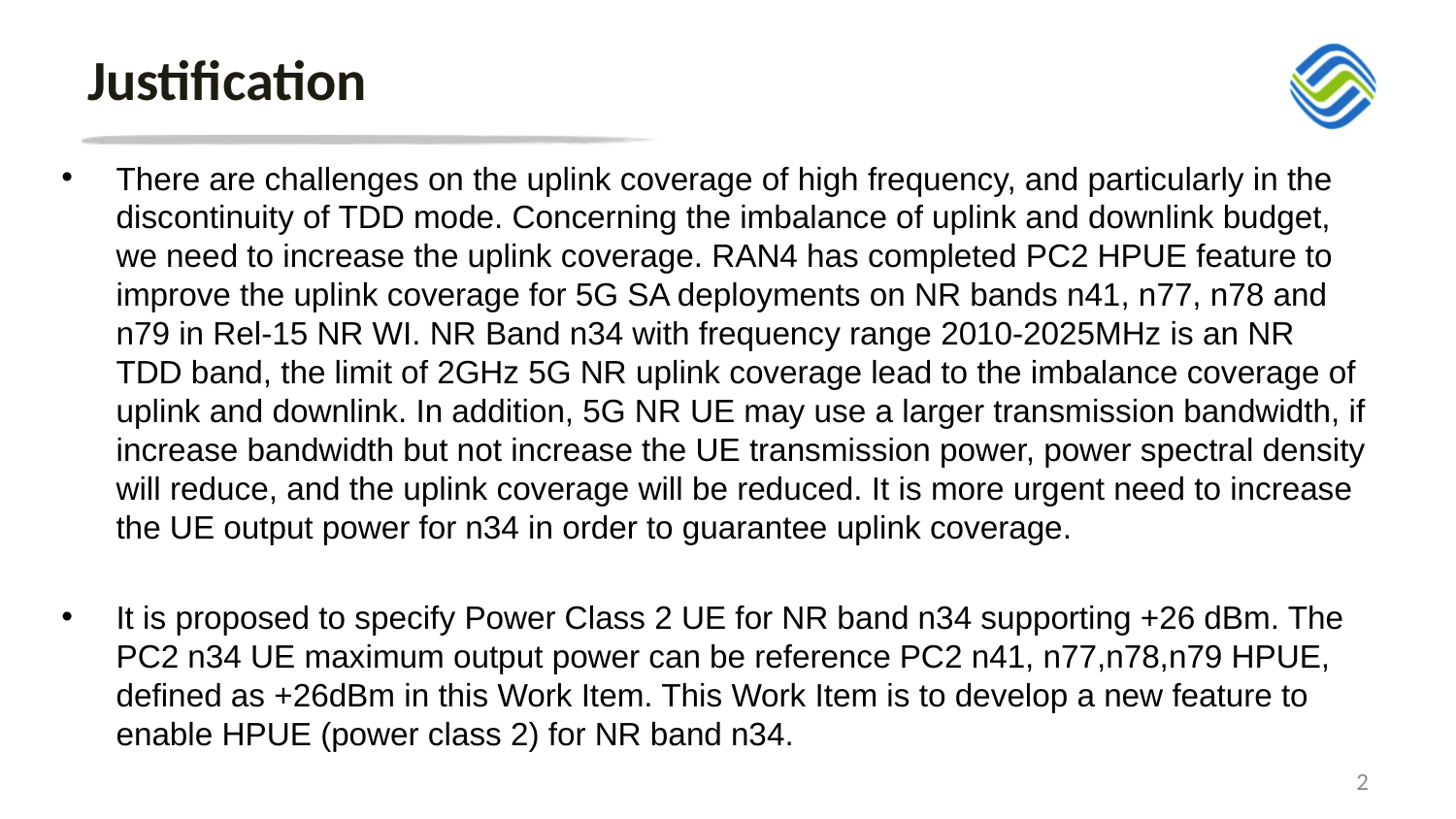

# Justification
There are challenges on the uplink coverage of high frequency, and particularly in the discontinuity of TDD mode. Concerning the imbalance of uplink and downlink budget, we need to increase the uplink coverage. RAN4 has completed PC2 HPUE feature to improve the uplink coverage for 5G SA deployments on NR bands n41, n77, n78 and n79 in Rel-15 NR WI. NR Band n34 with frequency range 2010-2025MHz is an NR TDD band, the limit of 2GHz 5G NR uplink coverage lead to the imbalance coverage of uplink and downlink. In addition, 5G NR UE may use a larger transmission bandwidth, if increase bandwidth but not increase the UE transmission power, power spectral density will reduce, and the uplink coverage will be reduced. It is more urgent need to increase the UE output power for n34 in order to guarantee uplink coverage.

It is proposed to specify Power Class 2 UE for NR band n34 supporting +26 dBm. The PC2 n34 UE maximum output power can be reference PC2 n41, n77,n78,n79 HPUE, defined as +26dBm in this Work Item. This Work Item is to develop a new feature to enable HPUE (power class 2) for NR band n34.

2